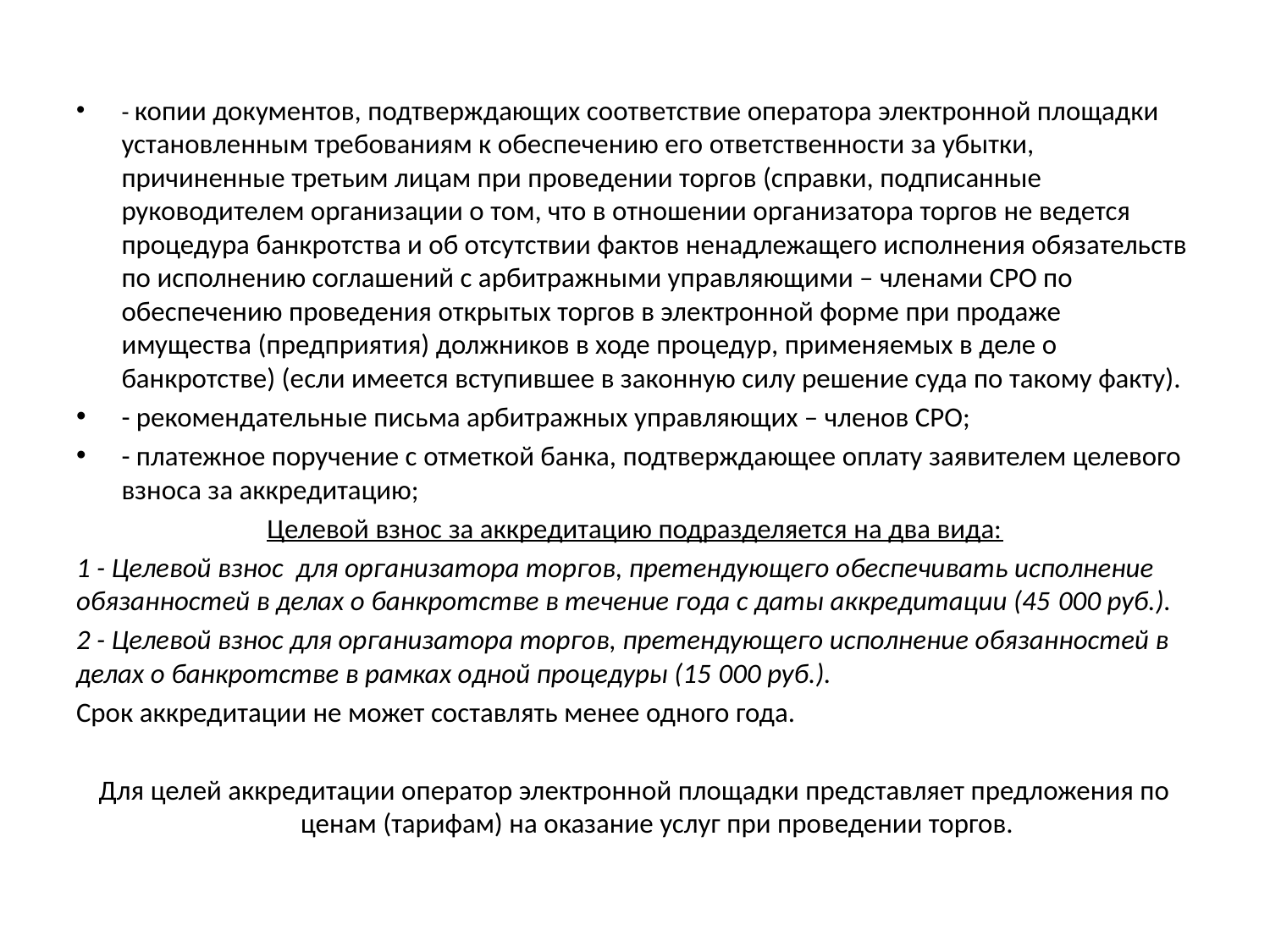

#
- копии документов, подтверждающих соответствие оператора электронной площадки установленным требованиям к обеспечению его ответственности за убытки, причиненные третьим лицам при проведении торгов (справки, подписанные руководителем организации о том, что в отношении организатора торгов не ведется процедура банкротства и об отсутствии фактов ненадлежащего исполнения обязательств по исполнению соглашений с арбитражными управляющими – членами СРО по обеспечению проведения открытых торгов в электронной форме при продаже имущества (предприятия) должников в ходе процедур, применяемых в деле о банкротстве) (если имеется вступившее в законную силу решение суда по такому факту).
- рекомендательные письма арбитражных управляющих – членов СРО;
- платежное поручение с отметкой банка, подтверждающее оплату заявителем целевого взноса за аккредитацию;
Целевой взнос за аккредитацию подразделяется на два вида:
1 - Целевой взнос  для организатора торгов, претендующего обеспечивать исполнение обязанностей в делах о банкротстве в течение года с даты аккредитации (45 000 руб.).
2 - Целевой взнос для организатора торгов, претендующего исполнение обязанностей в делах о банкротстве в рамках одной процедуры (15 000 руб.).
Срок аккредитации не может составлять менее одного года.

Для целей аккредитации оператор электронной площадки представляет предложения по ценам (тарифам) на оказание услуг при проведении торгов.